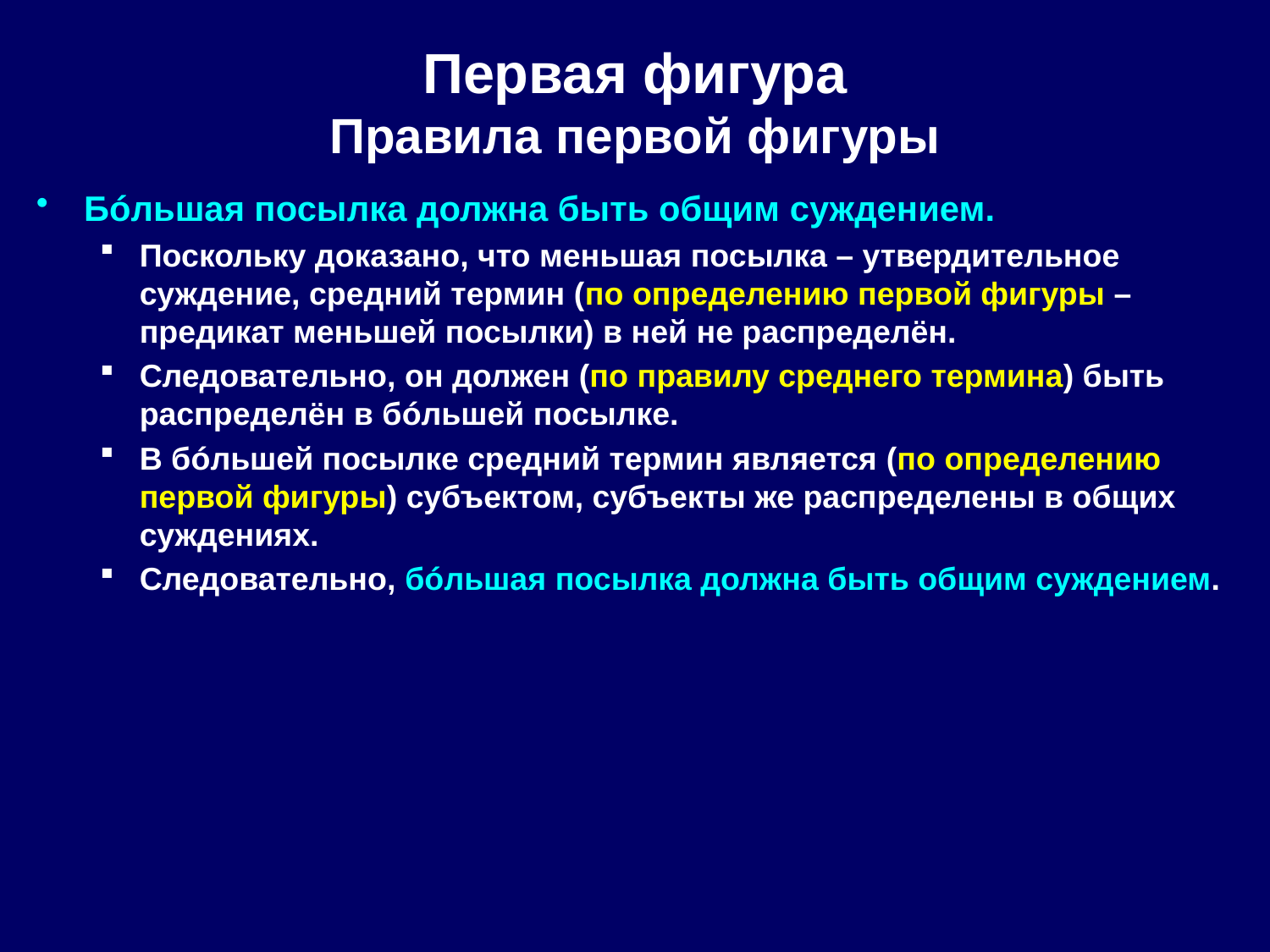

# Первая фигура Правила первой фигуры
Бóльшая посылка должна быть общим суждением.
Поскольку доказано, что меньшая посылка – утвердительное суждение, средний термин (по определению первой фигуры – предикат меньшей посылки) в ней не распределён.
Следовательно, он должен (по правилу среднего термина) быть распределён в бóльшей посылке.
В бóльшей посылке средний термин является (по определению первой фигуры) субъектом, субъекты же распределены в общих суждениях.
Следовательно, бóльшая посылка должна быть общим суждением.